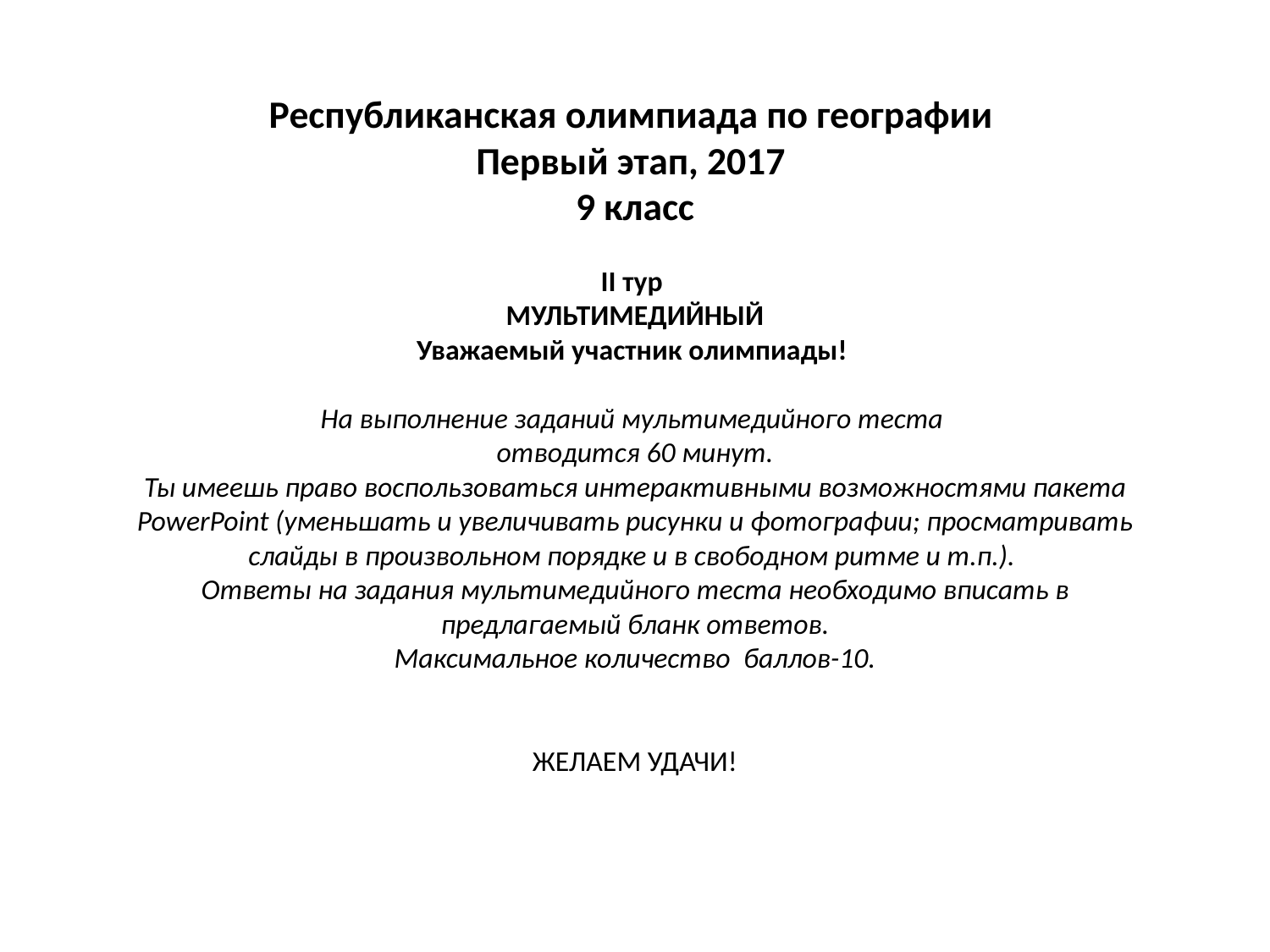

# Республиканская олимпиада по географии Первый этап, 2017 9 класс II тур МУЛЬТИМЕДИЙНЫЙ Уважаемый участник олимпиады! На выполнение заданий мультимедийного теста отводится 60 минут. Ты имеешь право воспользоваться интерактивными возможностями пакета PowerPoint (уменьшать и увеличивать рисунки и фотографии; просматривать слайды в произвольном порядке и в свободном ритме и т.п.). Ответы на задания мультимедийного теста необходимо вписать в предлагаемый бланк ответов. Максимальное количество  баллов-10. ЖЕЛАЕМ УДАЧИ!